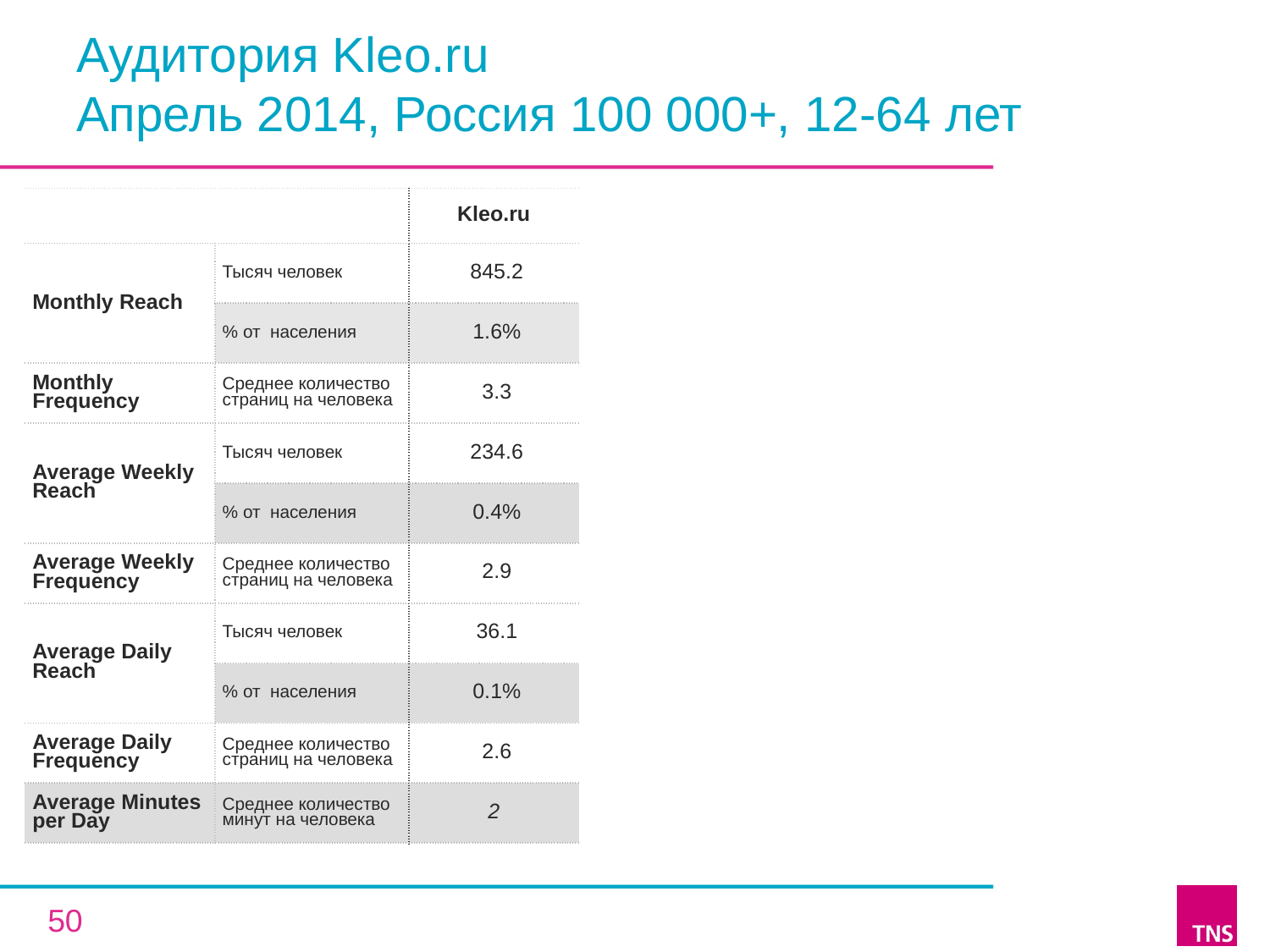

# Аудитория Kleo.ru Апрель 2014, Россия 100 000+, 12-64 лет
|  |  | Kleo.ru |
| --- | --- | --- |
| Monthly Reach | Тысяч человек | 845.2 |
|  | % от населения | 1.6% |
| Monthly Frequency | Среднее количество страниц на человека | 3.3 |
| Average Weekly Reach | Тысяч человек | 234.6 |
|  | % от населения | 0.4% |
| Average Weekly Frequency | Среднее количество страниц на человека | 2.9 |
| Average Daily Reach | Тысяч человек | 36.1 |
|  | % от населения | 0.1% |
| Average Daily Frequency | Среднее количество страниц на человека | 2.6 |
| Average Minutes per Day | Среднее количество минут на человека | 2 |

50